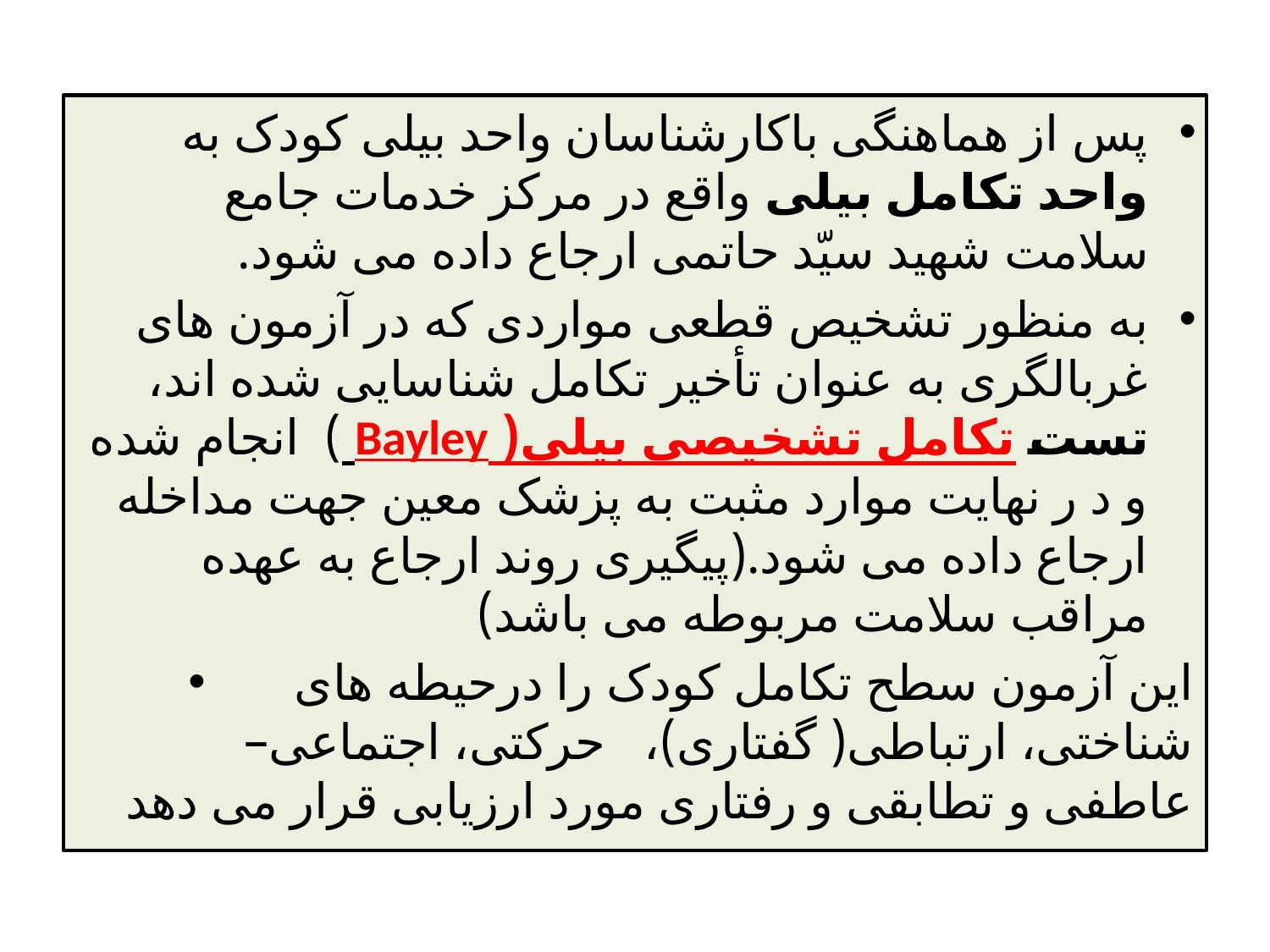

پس از هماهنگی باکارشناسان واحد بیلی کودک به واحد تکامل بیلی واقع در مرکز خدمات جامع سلامت شهید سیّد حاتمی ارجاع داده می شود.
به منظور تشخیص قطعی مواردی که در آزمون های غربالگری به عنوان تأخیر تکامل شناسایی شده اند، تست تکامل تشخیصی بیلی( Bayley )  انجام شده و د ر نهایت موارد مثبت به پزشک معین جهت مداخله ارجاع داده می شود.(پیگیری روند ارجاع به عهده مراقب سلامت مربوطه می باشد)
   این آزمون سطح تکامل کودک را درحیطه های شناختی، ارتباطی( گفتاری)،   حرکتی، اجتماعی– عاطفی و تطابقی و رفتاری مورد ارزیابی قرار می دهد